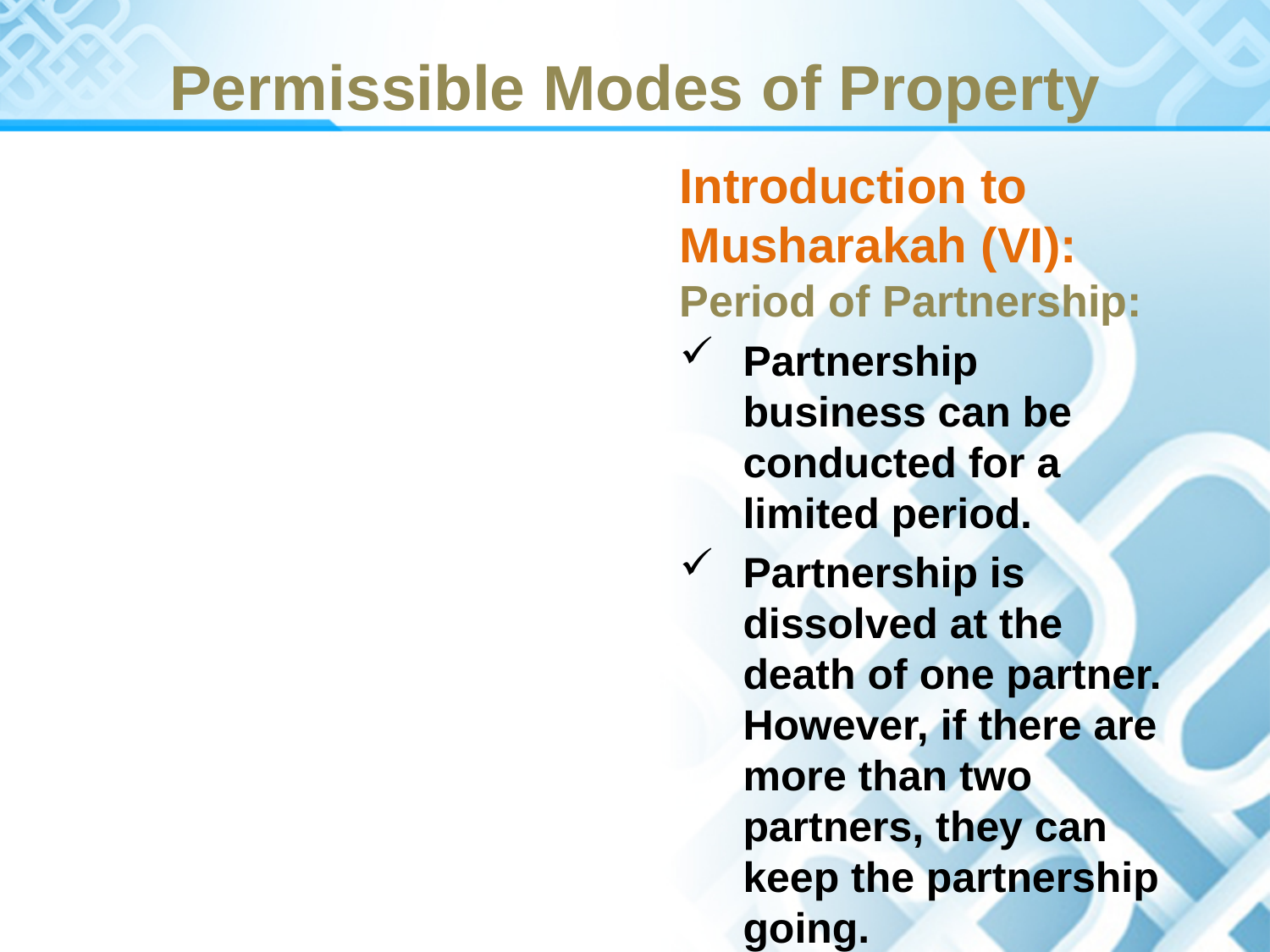

Permissible Modes of Property
Introduction to Musharakah (VI): Period of Partnership:
Partnership business can be conducted for a limited period.
Partnership is dissolved at the death of one partner. However, if there are more than two partners, they can keep the partnership going.